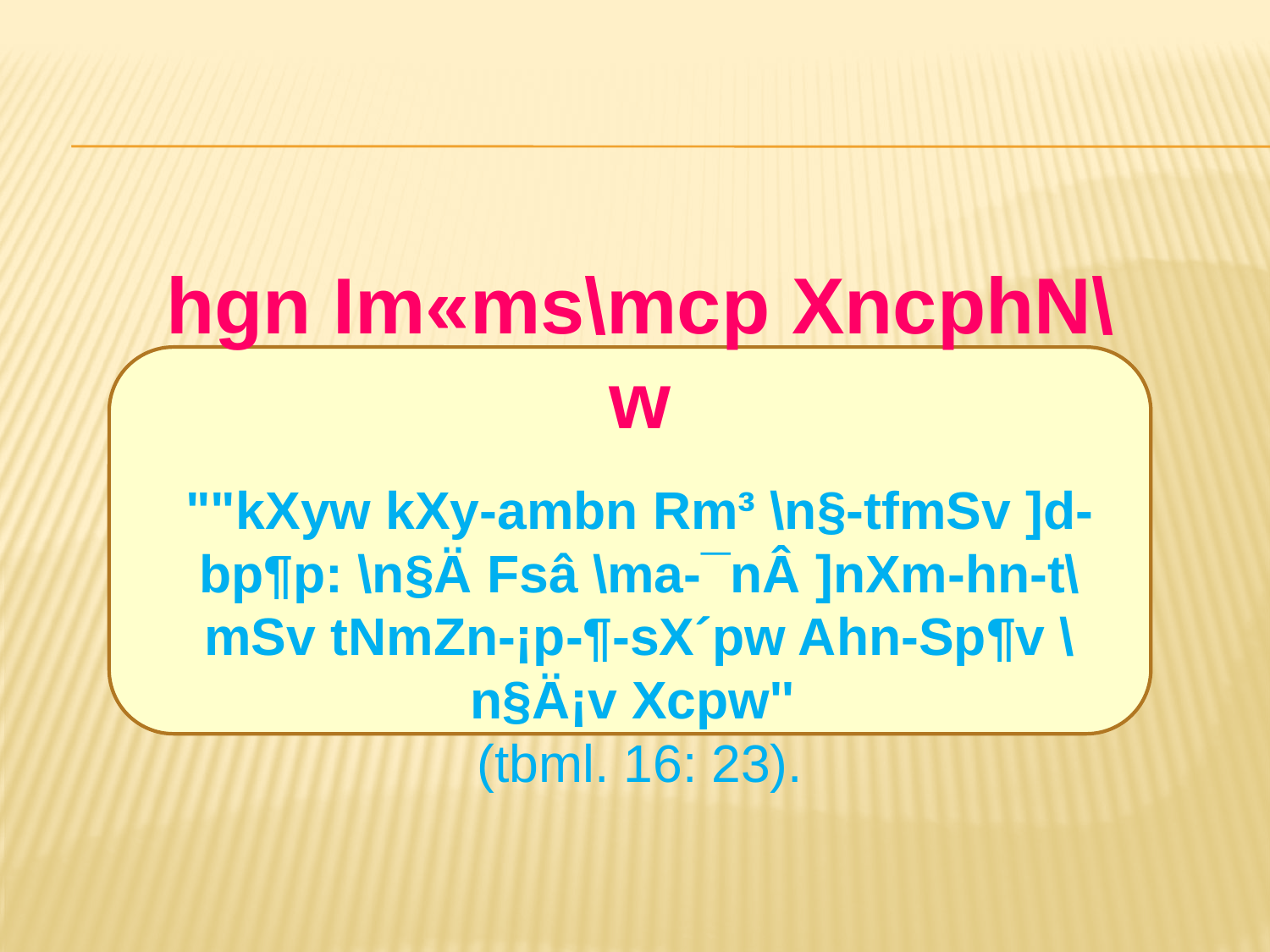

hgn Im«ms\mcp XncphN\w

""kXyw kXy-ambn Rm³ \n§-tfmSv ]d-bp¶p: \n§Ä Fsâ \ma-¯nÂ ]nXm-hn-t\mSv tNmZn-¡p-¶-sX´pw Ahn-Sp¶v \n§Ä¡v Xcpw''
(tbml. 16: 23).